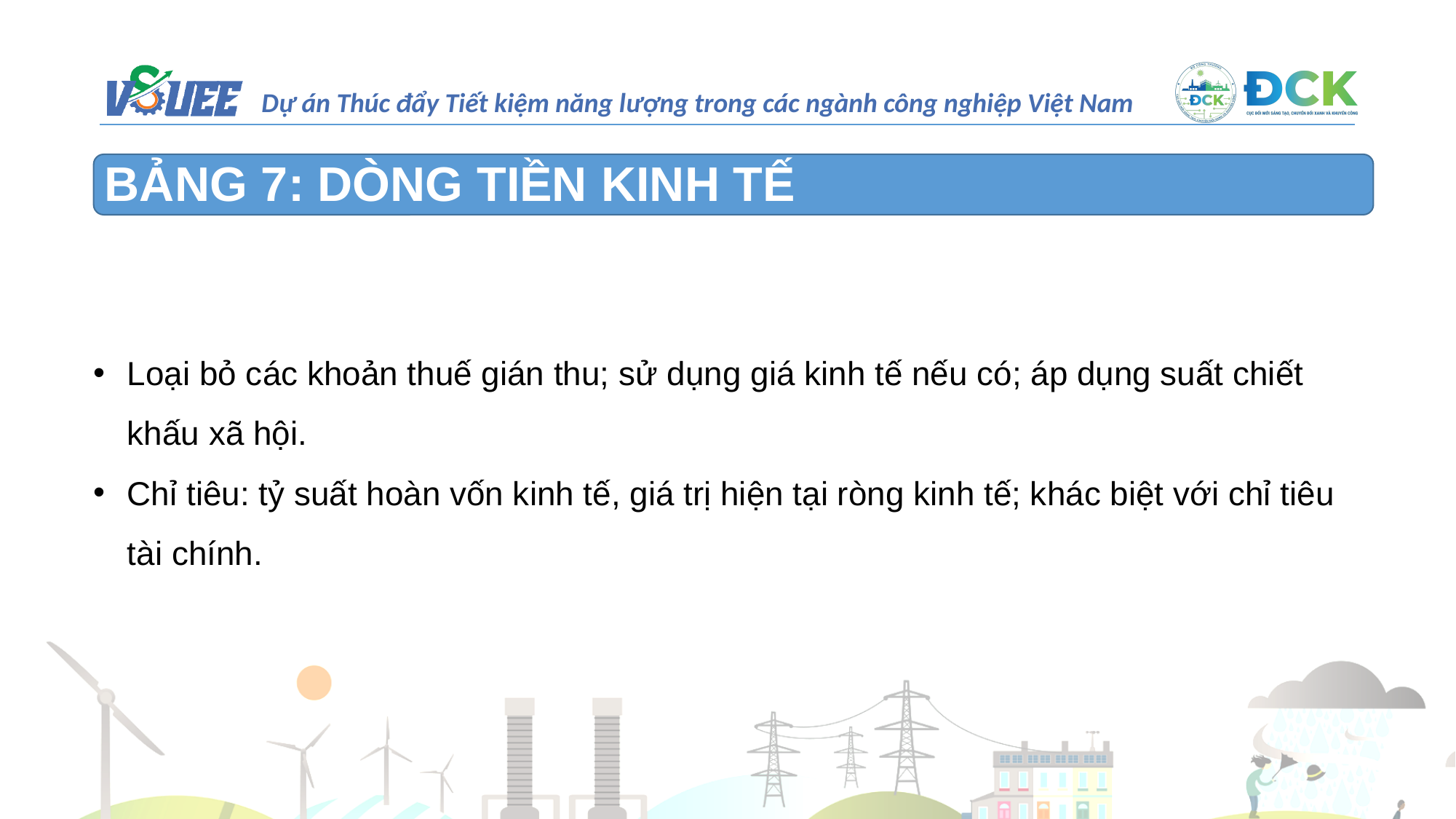

BẢNG 7: DÒNG TIỀN KINH TẾ
Loại bỏ các khoản thuế gián thu; sử dụng giá kinh tế nếu có; áp dụng suất chiết khấu xã hội.
Chỉ tiêu: tỷ suất hoàn vốn kinh tế, giá trị hiện tại ròng kinh tế; khác biệt với chỉ tiêu tài chính.